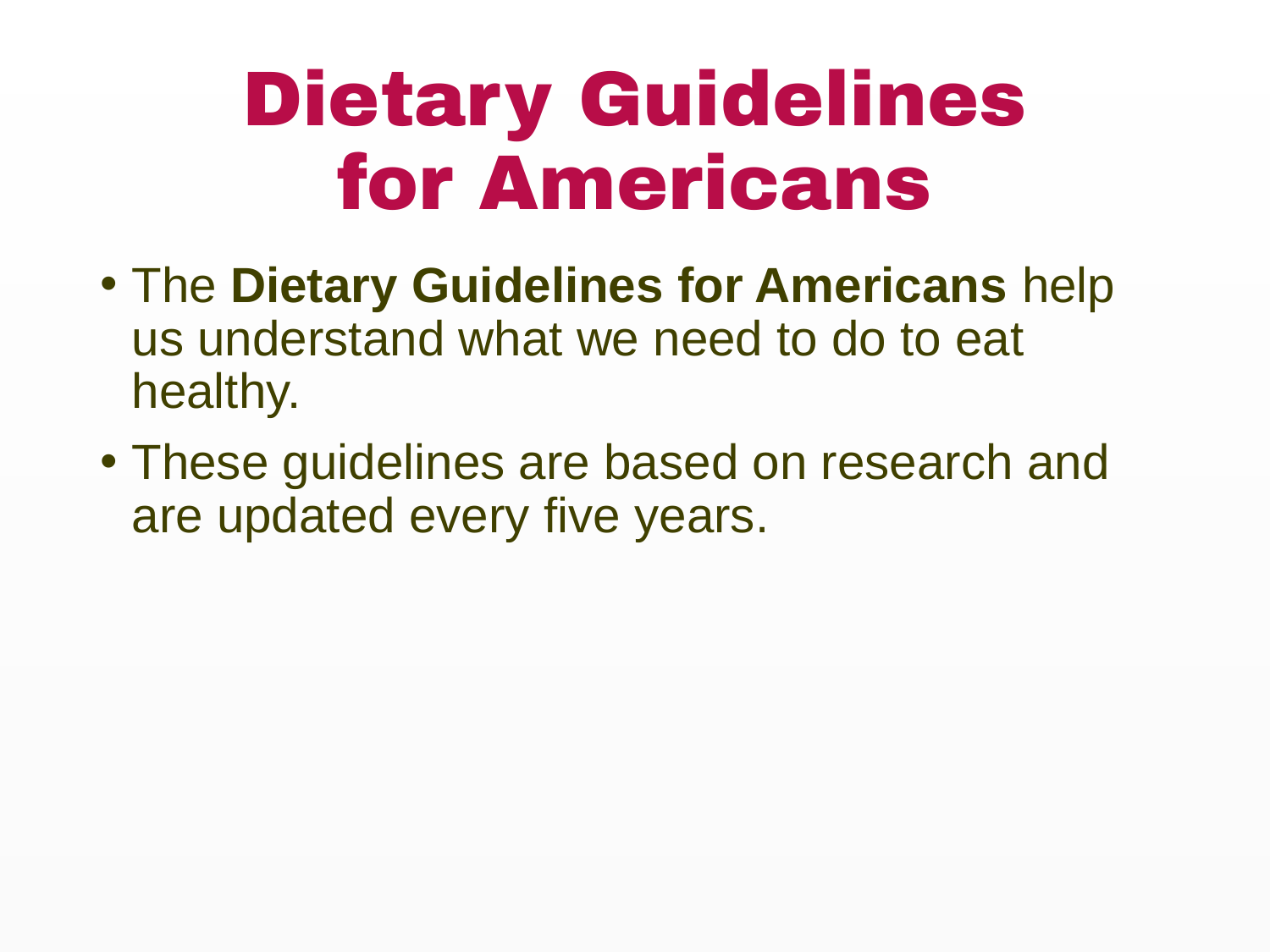

# Dietary Guidelines for Americans
The Dietary Guidelines for Americans help us understand what we need to do to eat healthy.
These guidelines are based on research and are updated every five years.